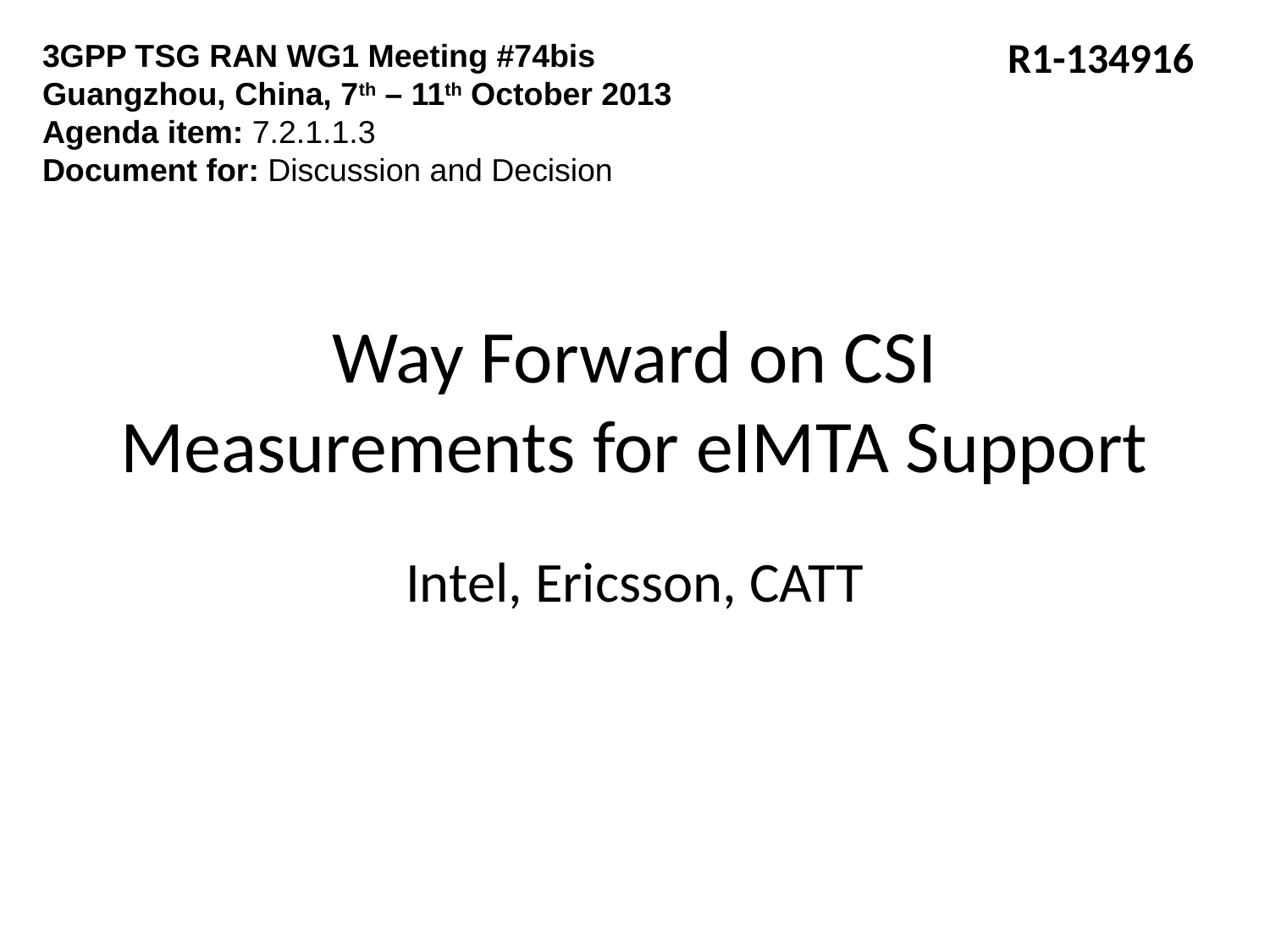

R1-134916
3GPP TSG RAN WG1 Meeting #74bis
Guangzhou, China, 7th – 11th October 2013
Agenda item: 7.2.1.1.3
Document for: Discussion and Decision
# Way Forward on CSI Measurements for eIMTA Support
Intel, Ericsson, CATT